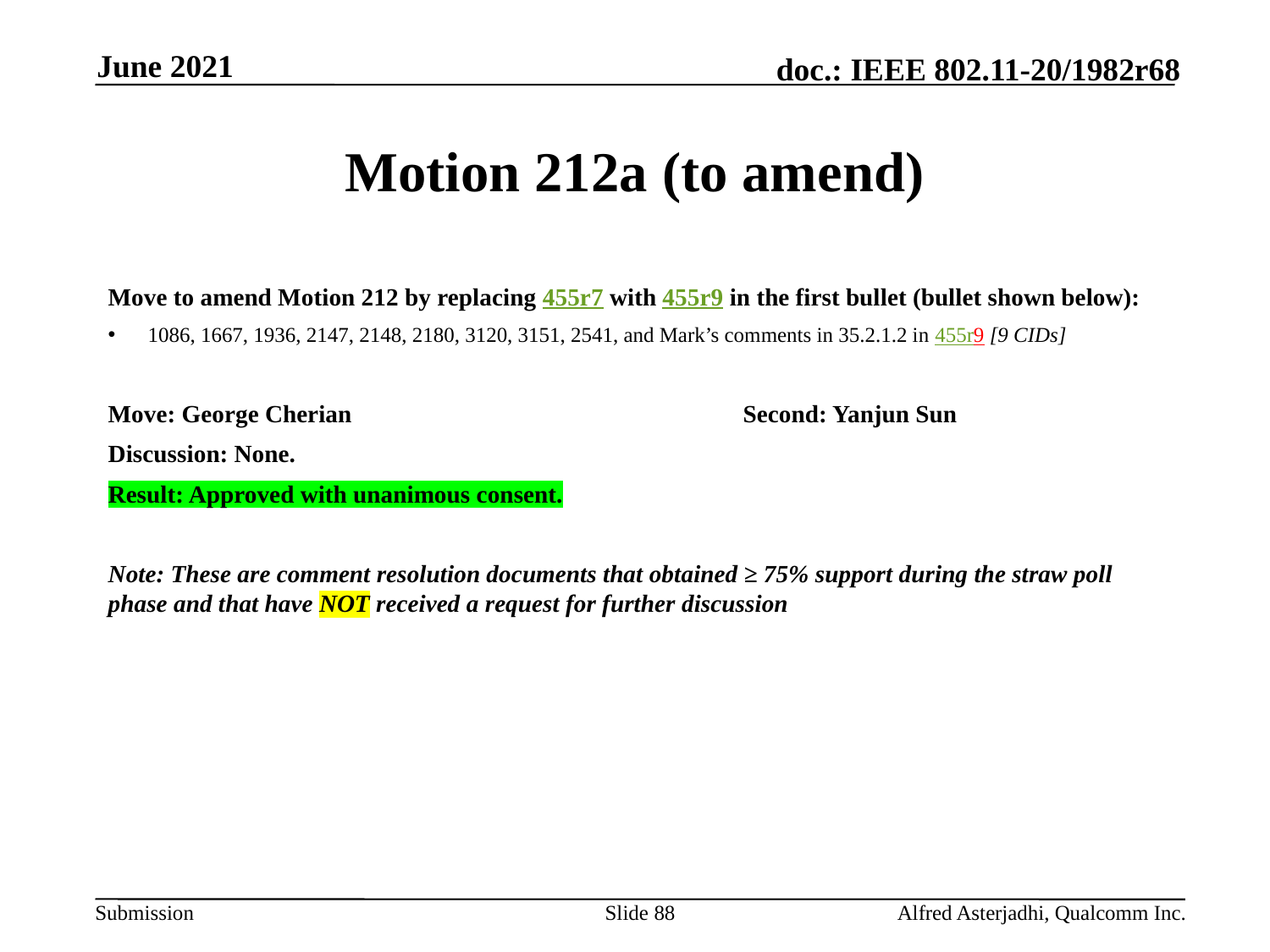

June 2021
# Motion 212a (to amend)
Move to amend Motion 212 by replacing 455r7 with 455r9 in the first bullet (bullet shown below):
1086, 1667, 1936, 2147, 2148, 2180, 3120, 3151, 2541, and Mark’s comments in 35.2.1.2 in 455r9 [9 CIDs]

Move: George Cherian				Second: Yanjun Sun
Discussion: None.
Result: Approved with unanimous consent.

Note: These are comment resolution documents that obtained ≥ 75% support during the straw poll phase and that have NOT received a request for further discussion
Slide 88
Alfred Asterjadhi, Qualcomm Inc.